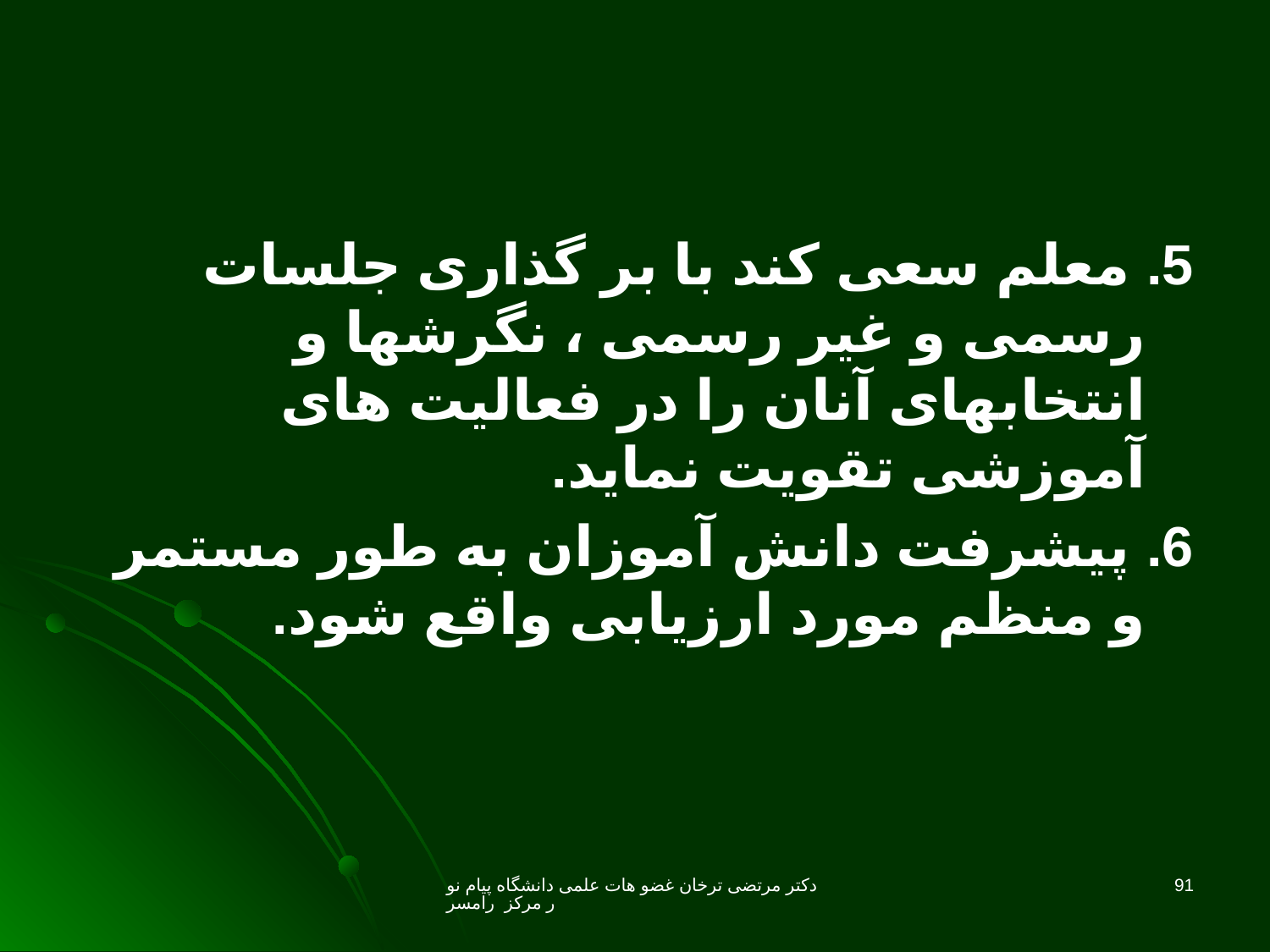

5. معلم سعی کند با بر گذاری جلسات رسمی و غیر رسمی ، نگرشها و انتخابهای آنان را در فعالیت های آموزشی تقویت نماید.
6. پیشرفت دانش آموزان به طور مستمر و منظم مورد ارزیابی واقع شود.
دکتر مرتضی ترخان غضو هات علمی دانشگاه پیام نور مرکز رامسر
91